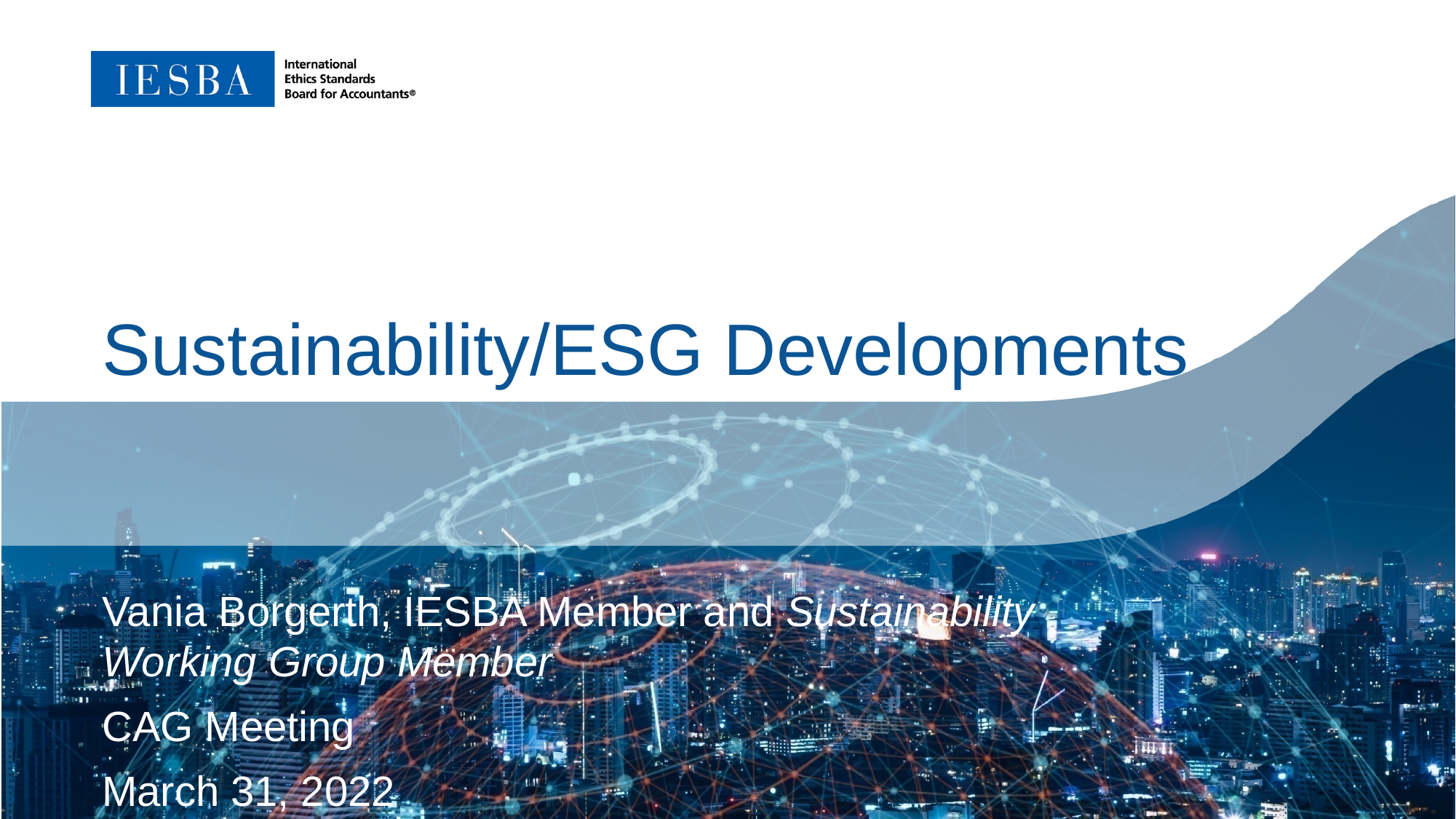

Sustainability/ESG Developments

Vania Borgerth, IESBA Member and Sustainability Working Group Member
CAG Meeting
March 31, 2022